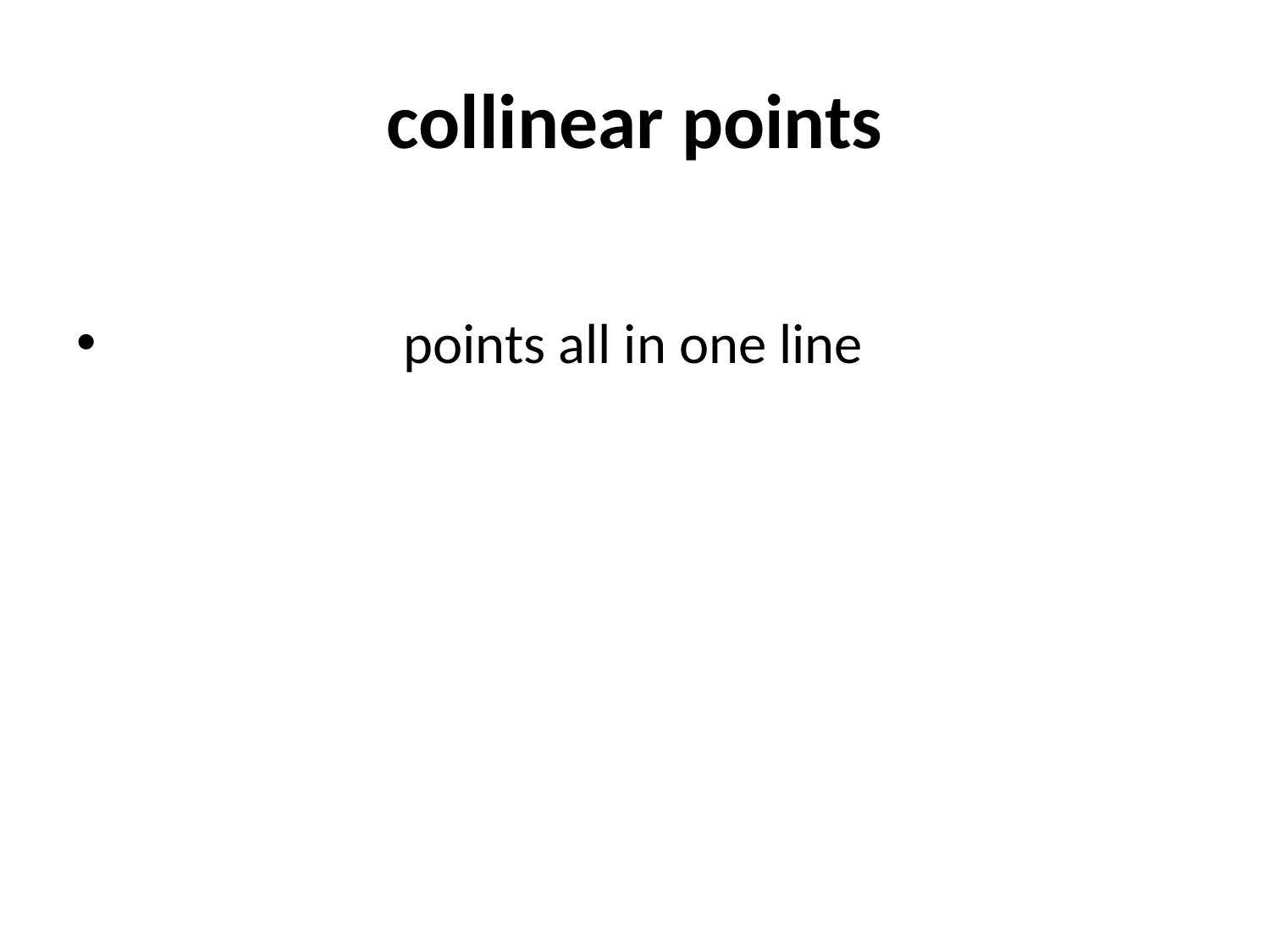

# collinear points

                      points all in one line